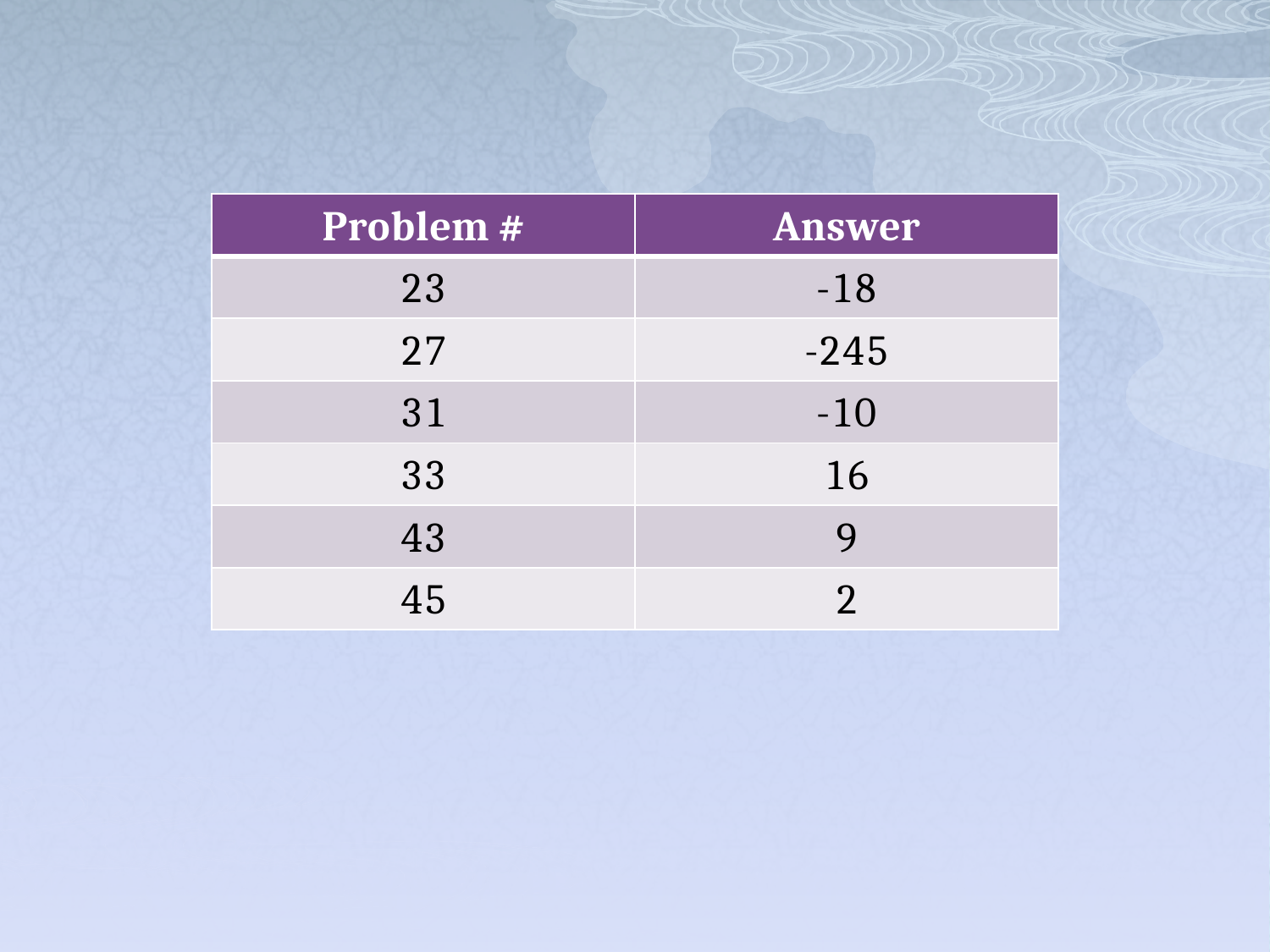

| Problem # | Answer |
| --- | --- |
| 23 | -18 |
| 27 | -245 |
| 31 | -10 |
| 33 | 16 |
| 43 | 9 |
| 45 | 2 |